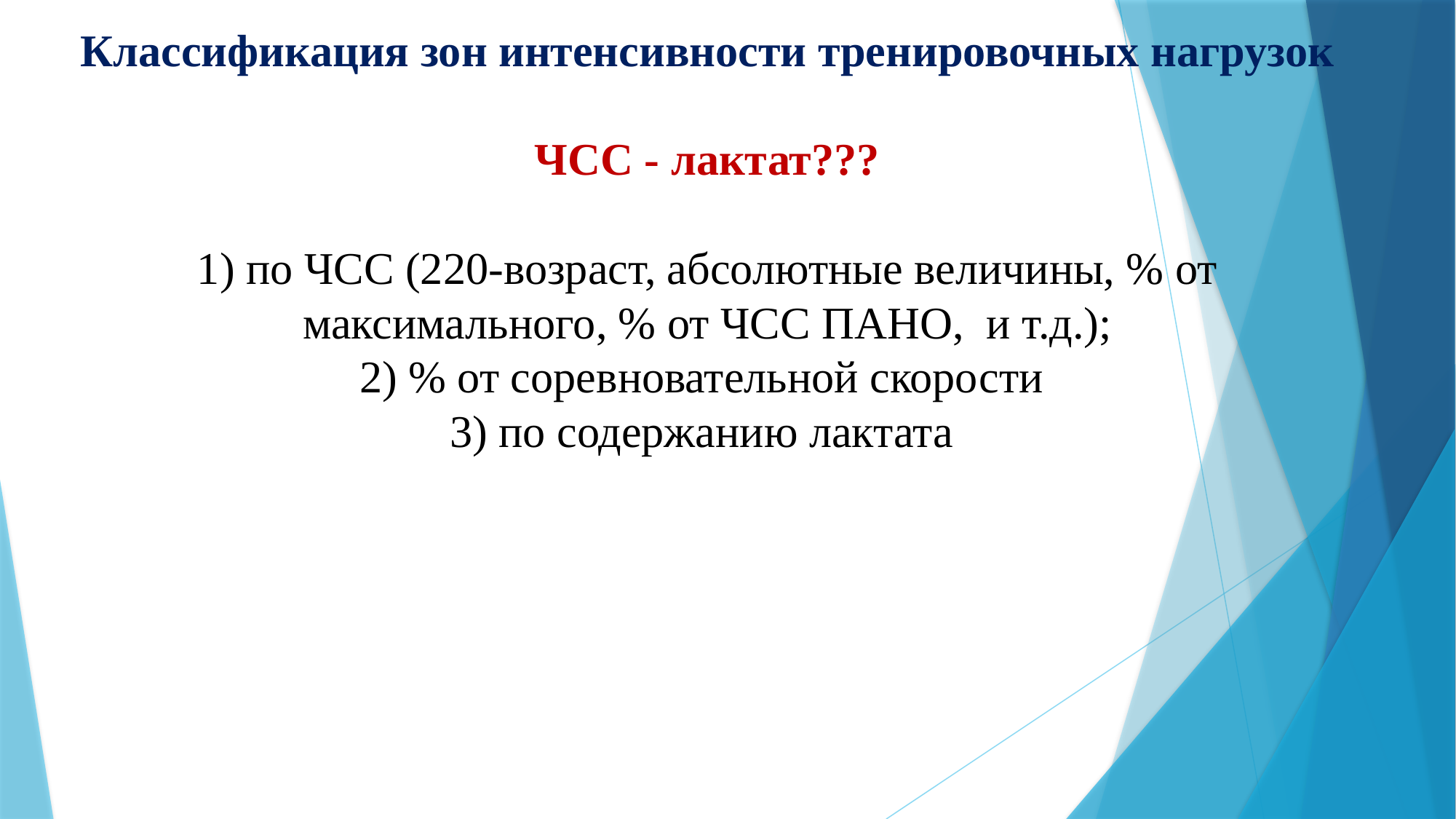

# Классификация зон интенсивности тренировочных нагрузок ЧСС - лактат??? 1) по ЧСС (220-возраст, абсолютные величины, % от максимального, % от ЧСС ПАНО,  и т.д.); 2) % от соревновательной скорости 3) по содержанию лактата